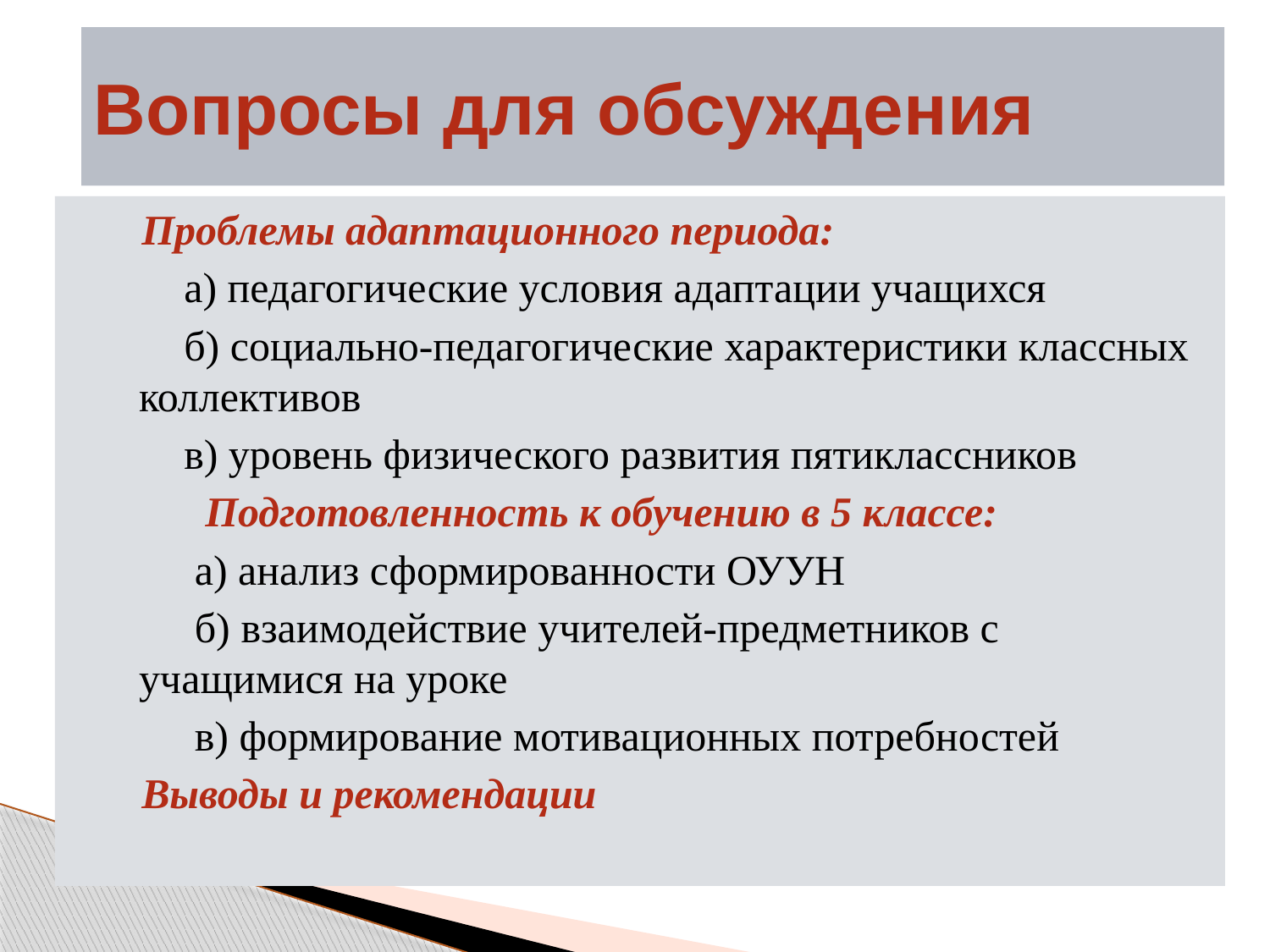

# Вопросы для обсуждения
Проблемы адаптационного периода:
    а) педагогические условия адаптации учащихся
    б) социально-педагогические характеристики классных коллективов
    в) уровень физического развития пятиклассников
      Подготовленность к обучению в 5 классе:
     а) анализ сформированности ОУУН
     б) взаимодействие учителей-предметников с учащимися на уроке
     в) формирование мотивационных потребностей
Выводы и рекомендации